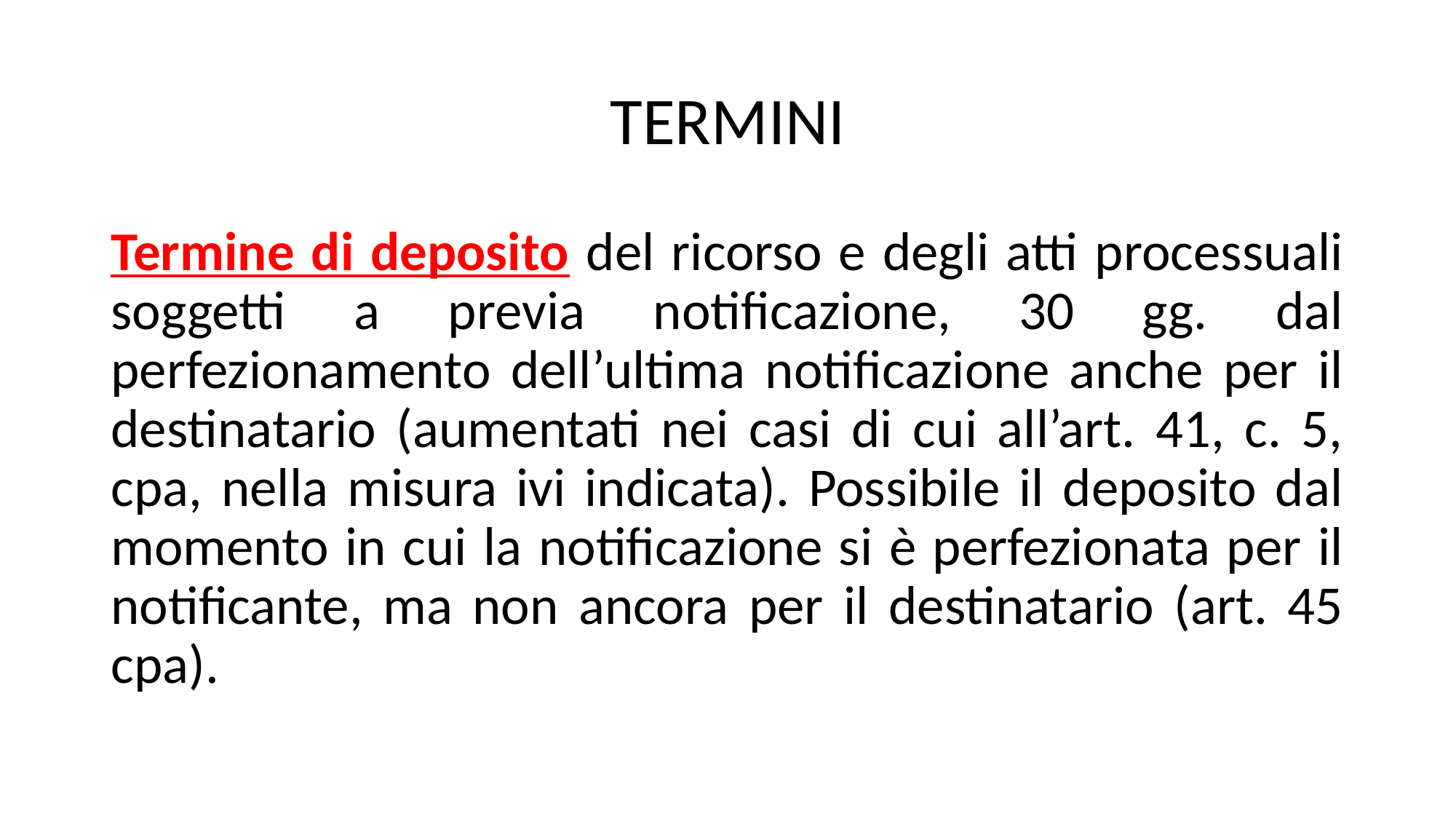

# TERMINI
Termine di deposito del ricorso e degli atti processuali soggetti a previa notificazione, 30 gg. dal perfezionamento dell’ultima notificazione anche per il destinatario (aumentati nei casi di cui all’art. 41, c. 5, cpa, nella misura ivi indicata). Possibile il deposito dal momento in cui la notificazione si è perfezionata per il notificante, ma non ancora per il destinatario (art. 45 cpa).